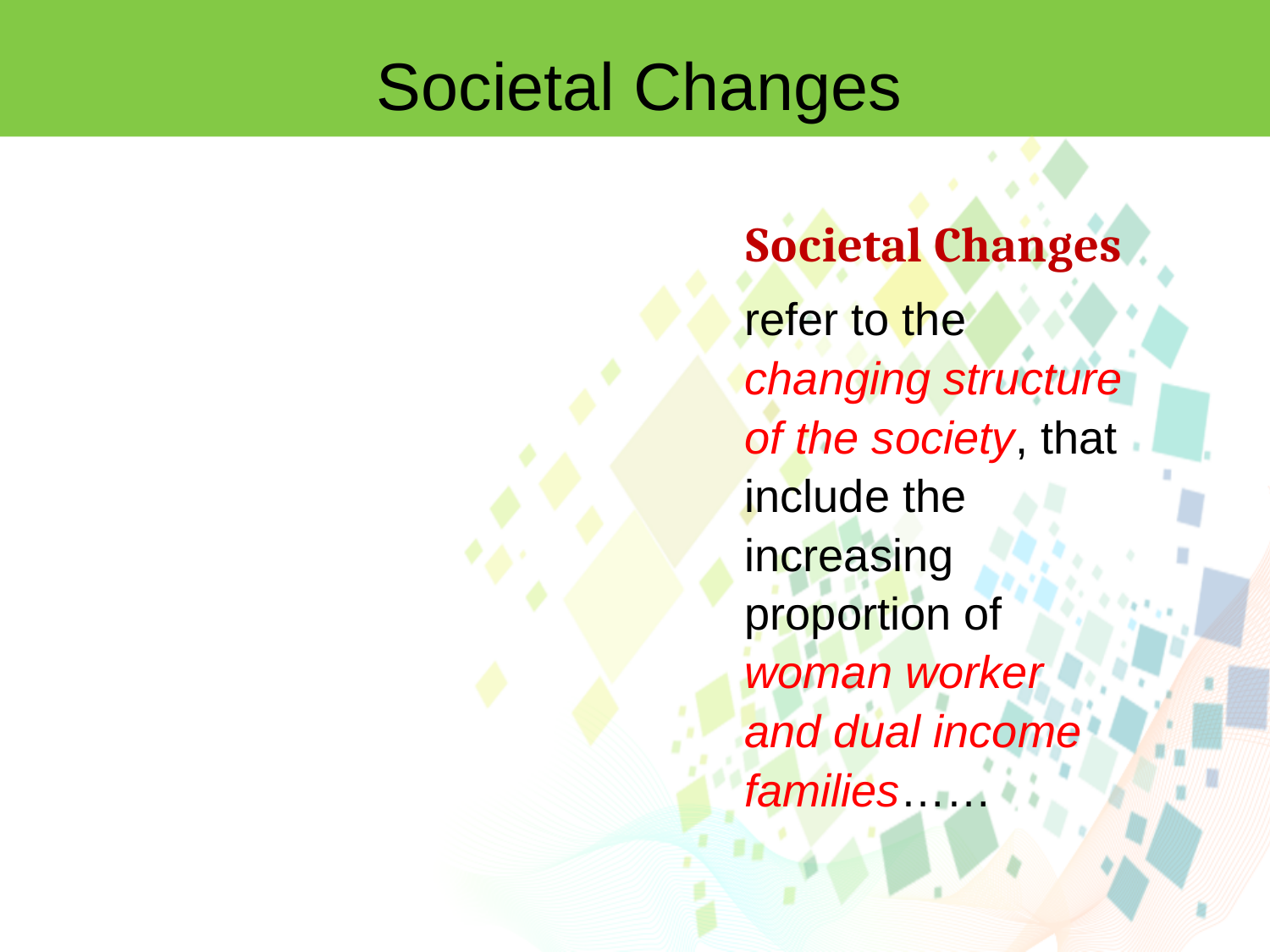

Societal Changes
Societal Changes
refer to the changing structure of the society, that include the increasing proportion of woman worker and dual income families……